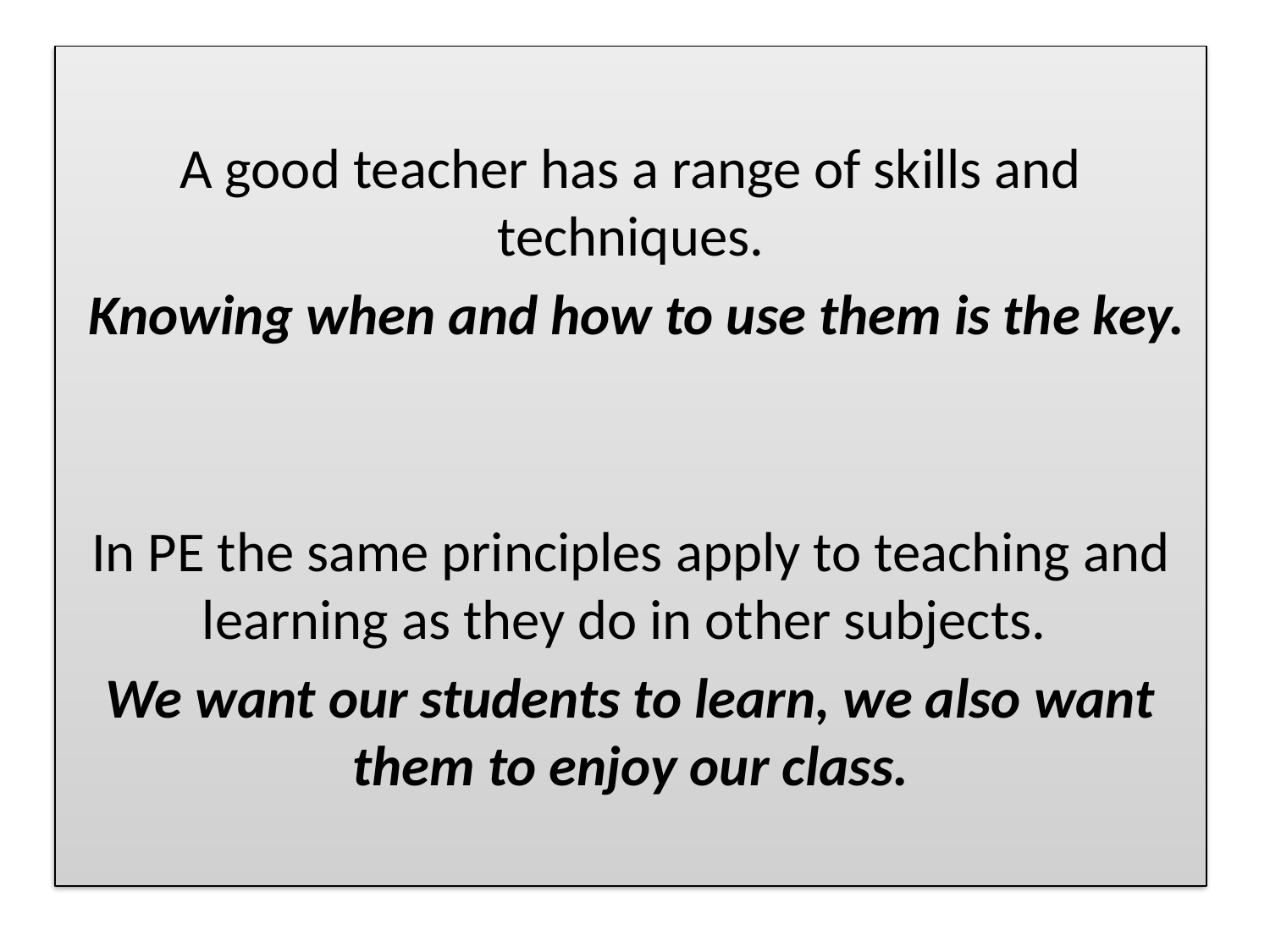

A good teacher has a range of skills and techniques.
 Knowing when and how to use them is the key.

In PE the same principles apply to teaching and learning as they do in other subjects.
We want our students to learn, we also want them to enjoy our class.